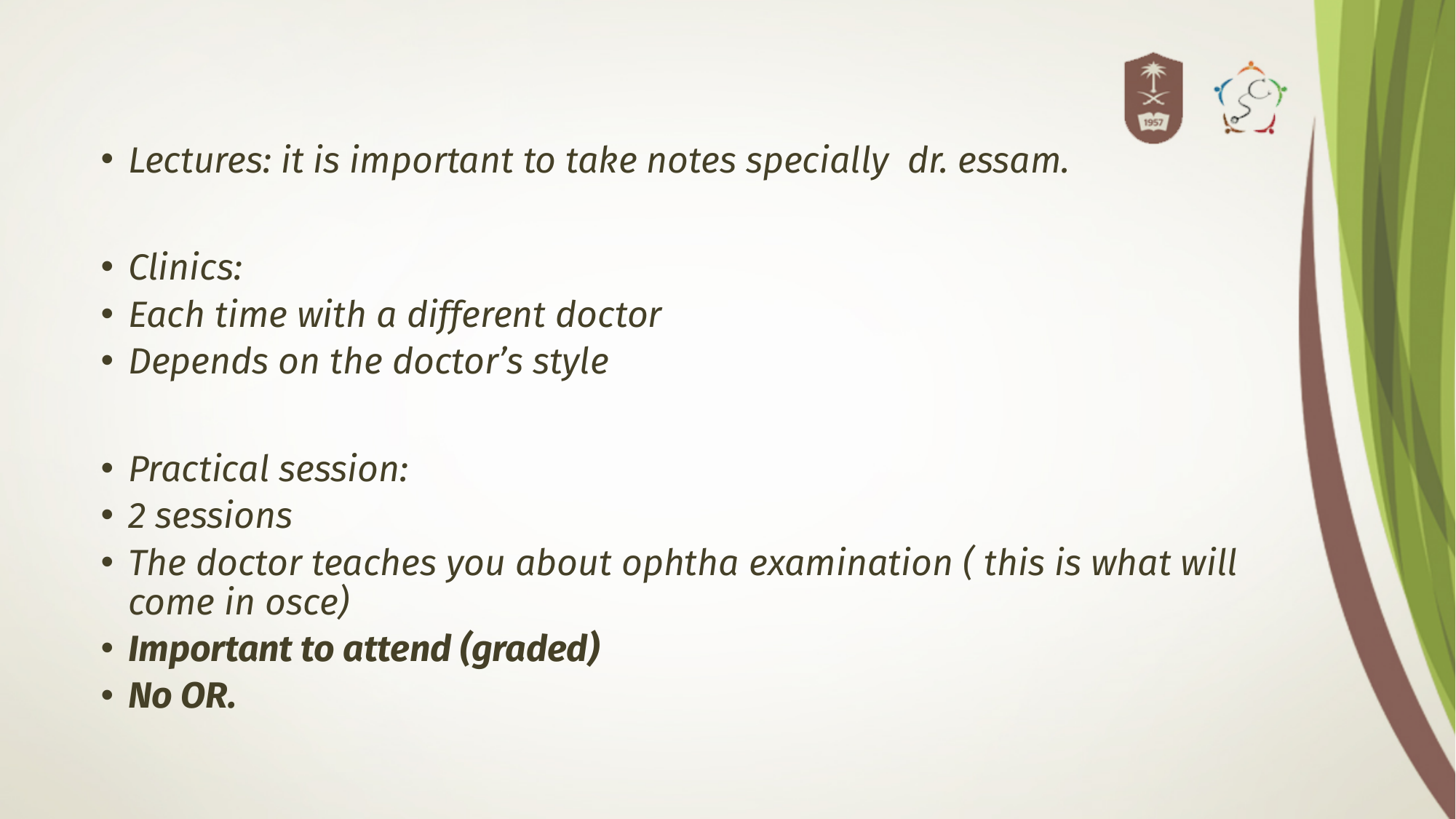

Lectures: it is important to take notes specially  dr. essam.

Clinics:
Each time with a different doctor
Depends on the doctor’s style

Practical session:
2 sessions
The doctor teaches you about ophtha examination ( this is what will come in osce)
Important to attend (graded)
No OR.